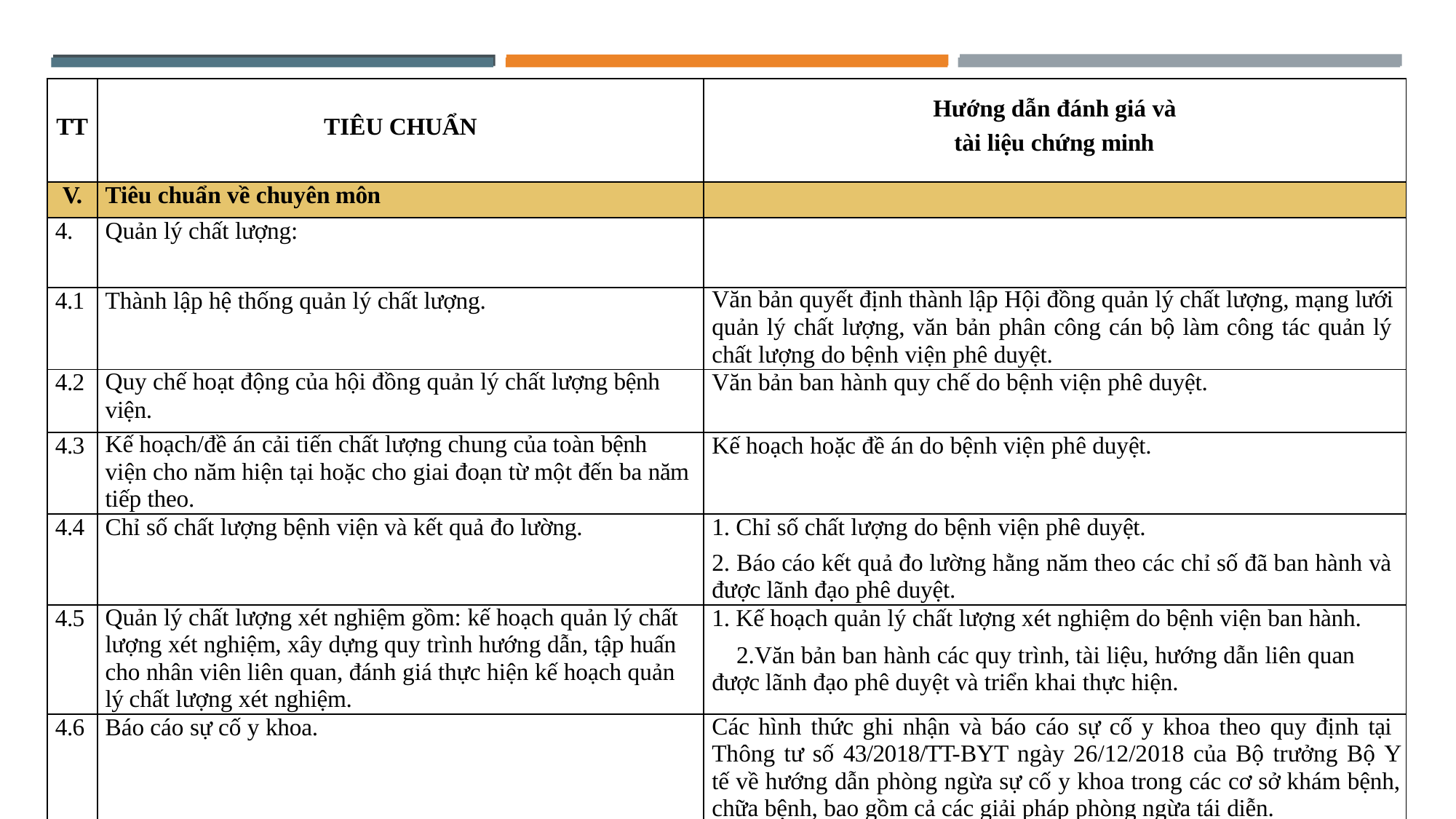

| TT | TIÊU CHUẨN | Hướng dẫn đánh giá và tài liệu chứng minh |
| --- | --- | --- |
| V. | Tiêu chuẩn về chuyên môn |  |
| 4. | Quản lý chất lượng: |  |
| 4.1 | Thành lập hệ thống quản lý chất lượng. | Văn bản quyết định thành lập Hội đồng quản lý chất lượng, mạng lưới quản lý chất lượng, văn bản phân công cán bộ làm công tác quản lý chất lượng do bệnh viện phê duyệt. |
| 4.2 | Quy chế hoạt động của hội đồng quản lý chất lượng bệnh viện. | Văn bản ban hành quy chế do bệnh viện phê duyệt. |
| 4.3 | Kế hoạch/đề án cải tiến chất lượng chung của toàn bệnh viện cho năm hiện tại hoặc cho giai đoạn từ một đến ba năm tiếp theo. | Kế hoạch hoặc đề án do bệnh viện phê duyệt. |
| 4.4 | Chỉ số chất lượng bệnh viện và kết quả đo lường. | Chỉ số chất lượng do bệnh viện phê duyệt. Báo cáo kết quả đo lường hằng năm theo các chỉ số đã ban hành và được lãnh đạo phê duyệt. |
| 4.5 | Quản lý chất lượng xét nghiệm gồm: kế hoạch quản lý chất lượng xét nghiệm, xây dựng quy trình hướng dẫn, tập huấn cho nhân viên liên quan, đánh giá thực hiện kế hoạch quản lý chất lượng xét nghiệm. | Kế hoạch quản lý chất lượng xét nghiệm do bệnh viện ban hành. Văn bản ban hành các quy trình, tài liệu, hướng dẫn liên quan được lãnh đạo phê duyệt và triển khai thực hiện. |
| 4.6 | Báo cáo sự cố y khoa. | Các hình thức ghi nhận và báo cáo sự cố y khoa theo quy định tại Thông tư số 43/2018/TT-BYT ngày 26/12/2018 của Bộ trưởng Bộ Y tế về hướng dẫn phòng ngừa sự cố y khoa trong các cơ sở khám bệnh, chữa bệnh, bao gồm cả các giải pháp phòng ngừa tái diễn. |